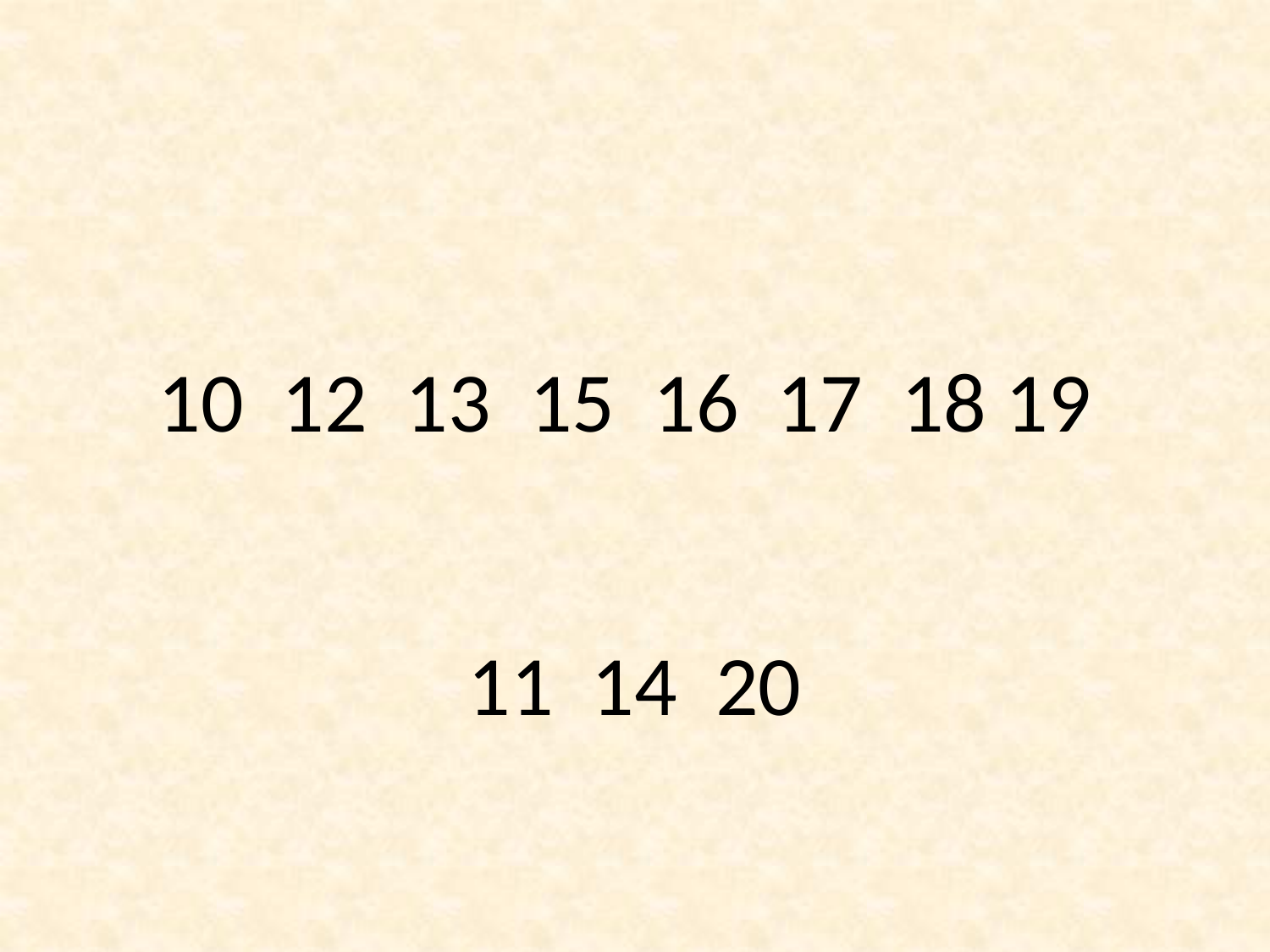

# 10  12  13  15  16  17  18 19

  11  14  20